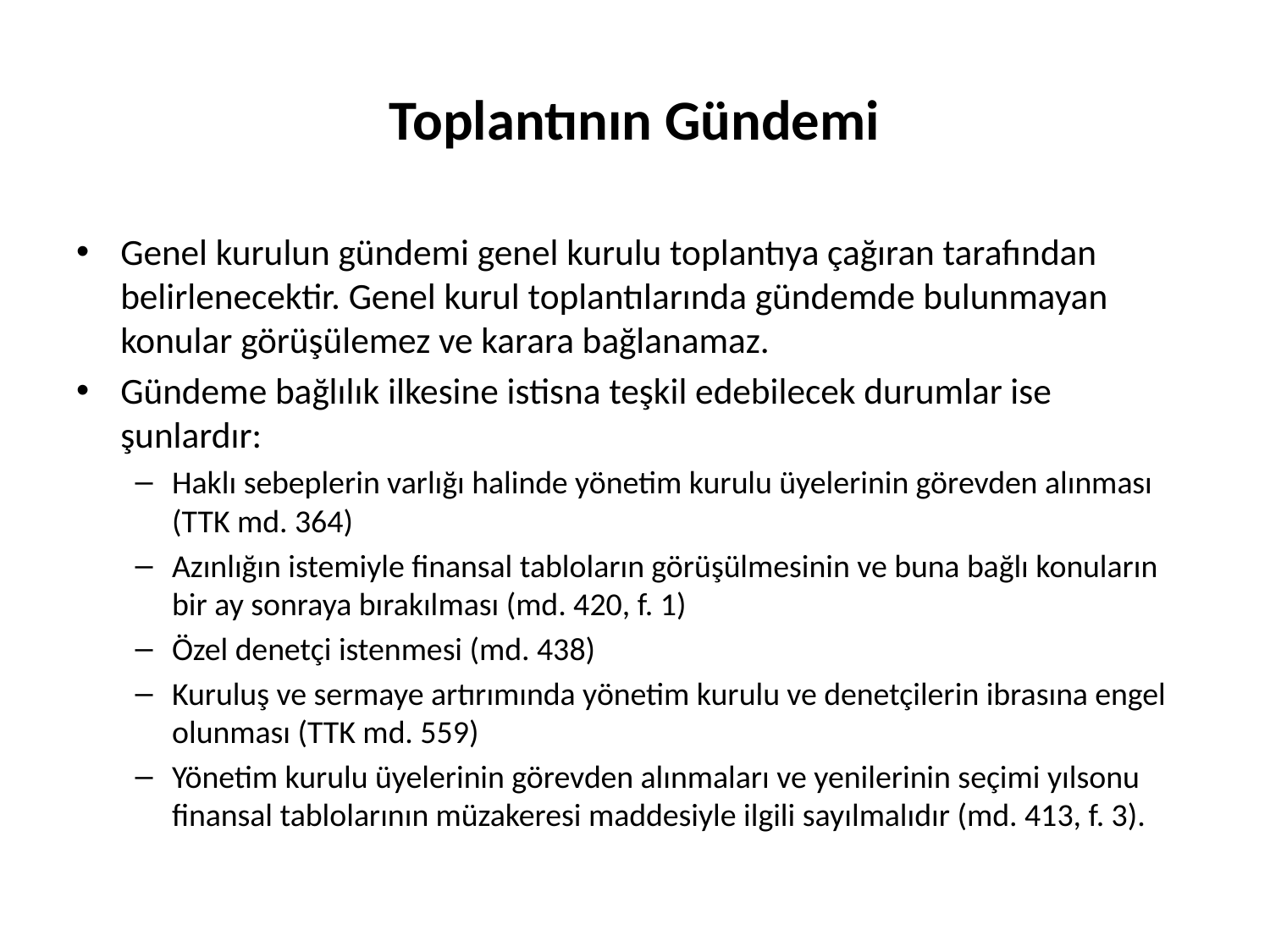

# Toplantının Gündemi
Genel kurulun gündemi genel kurulu toplantıya çağıran tarafından belirlenecektir. Genel kurul toplantılarında gündemde bulunmayan konular görüşülemez ve karara bağlanamaz.
Gündeme bağlılık ilkesine istisna teşkil edebilecek durumlar ise şunlardır:
Haklı sebeplerin varlığı halinde yönetim kurulu üyelerinin görevden alınması (TTK md. 364)
Azınlığın istemiyle finansal tabloların görüşülmesinin ve buna bağlı konuların bir ay sonraya bırakılması (md. 420, f. 1)
Özel denetçi istenmesi (md. 438)
Kuruluş ve sermaye artırımında yönetim kurulu ve denetçilerin ibrasına engel olunması (TTK md. 559)
Yönetim kurulu üyelerinin görevden alınmaları ve yenilerinin seçimi yılsonu finansal tablolarının müzakeresi maddesiyle ilgili sayılmalıdır (md. 413, f. 3).